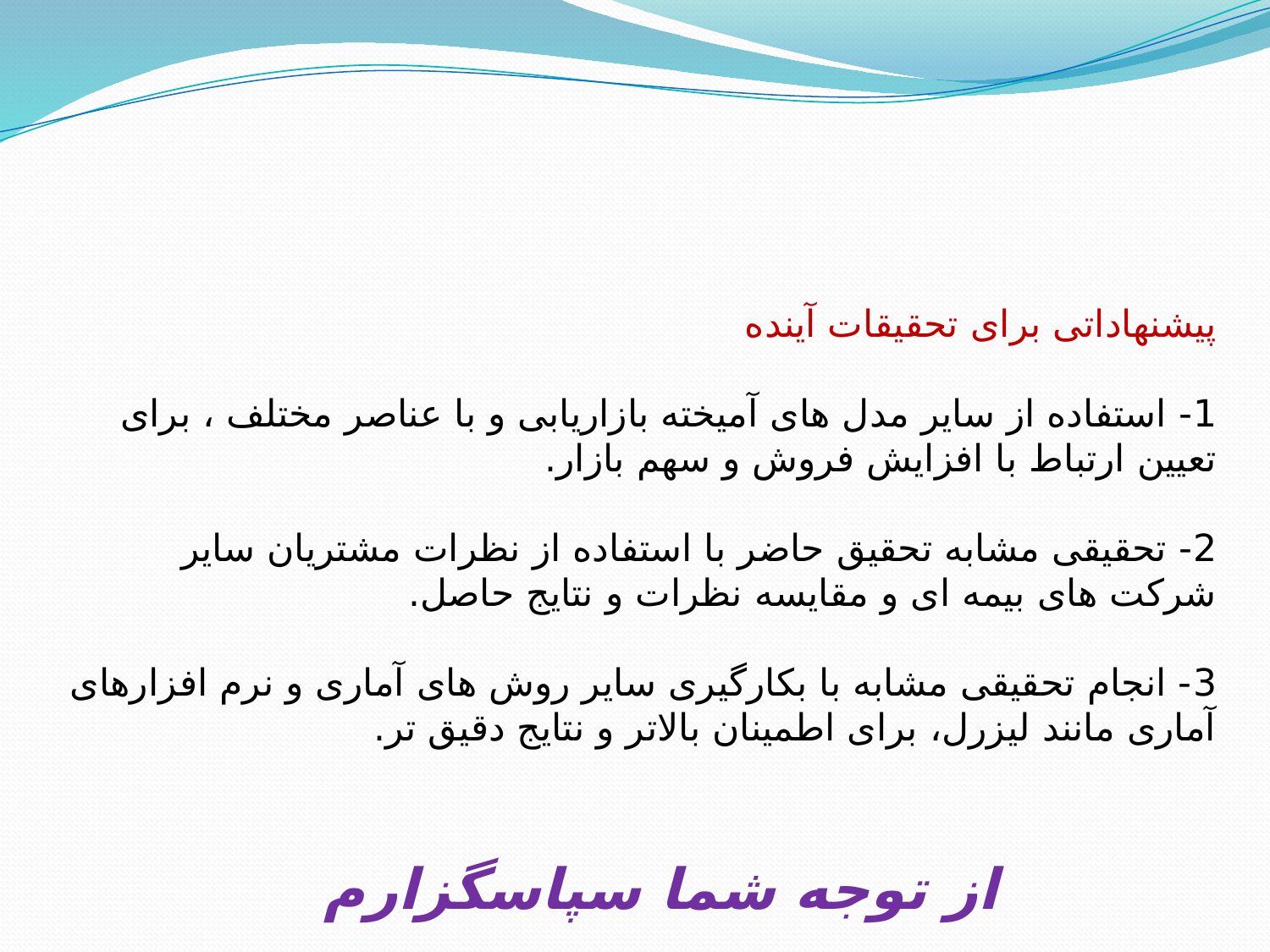

# پیشنهاداتی برای تحقیقات آینده 1- استفاده از سایر مدل های آمیخته بازاریابی و با عناصر مختلف ، برای تعیین ارتباط با افزایش فروش و سهم بازار. 2- تحقیقی مشابه تحقیق حاضر با استفاده از نظرات مشتریان سایر شرکت های بیمه ای و مقایسه نظرات و نتایج حاصل. 3- انجام تحقیقی مشابه با بکارگیری سایر روش های آماری و نرم افزارهای آماری مانند لیزرل، برای اطمینان بالاتر و نتایج دقیق تر.
از توجه شما سپاسگزارم